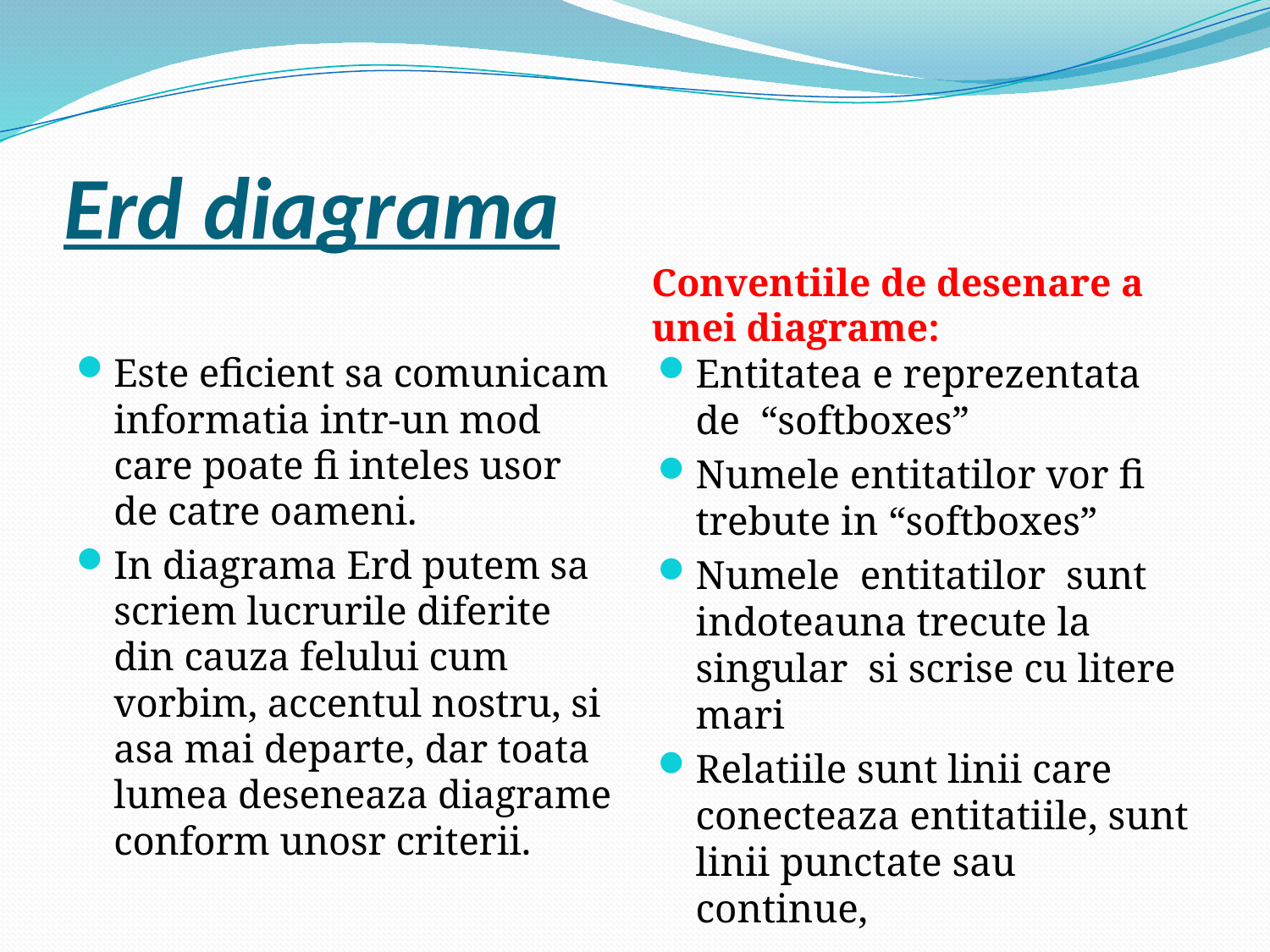

# Erd diagrama

Conventiile de desenare a unei diagrame:
Este eficient sa comunicam informatia intr-un mod care poate fi inteles usor de catre oameni.
In diagrama Erd putem sa scriem lucrurile diferite din cauza felului cum vorbim, accentul nostru, si asa mai departe, dar toata lumea deseneaza diagrame conform unosr criterii.
Entitatea e reprezentata de  “softboxes”
Numele entitatilor vor fi trebute in “softboxes”
Numele  entitatilor  sunt indoteauna trecute la singular  si scrise cu litere mari
Relatiile sunt linii care conecteaza entitatiile, sunt linii punctate sau continue,